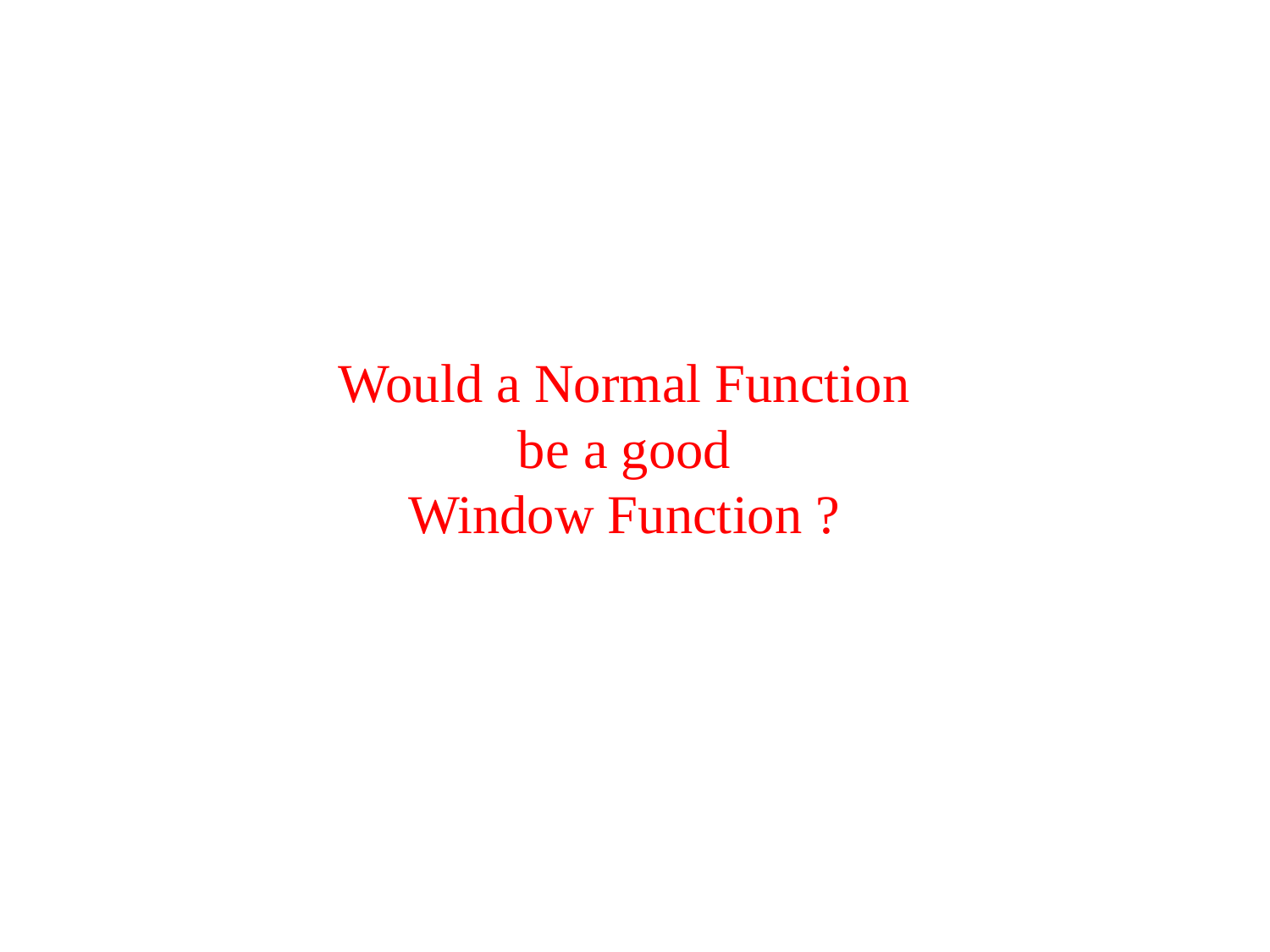

# Would a Normal Function be a good Window Function ?